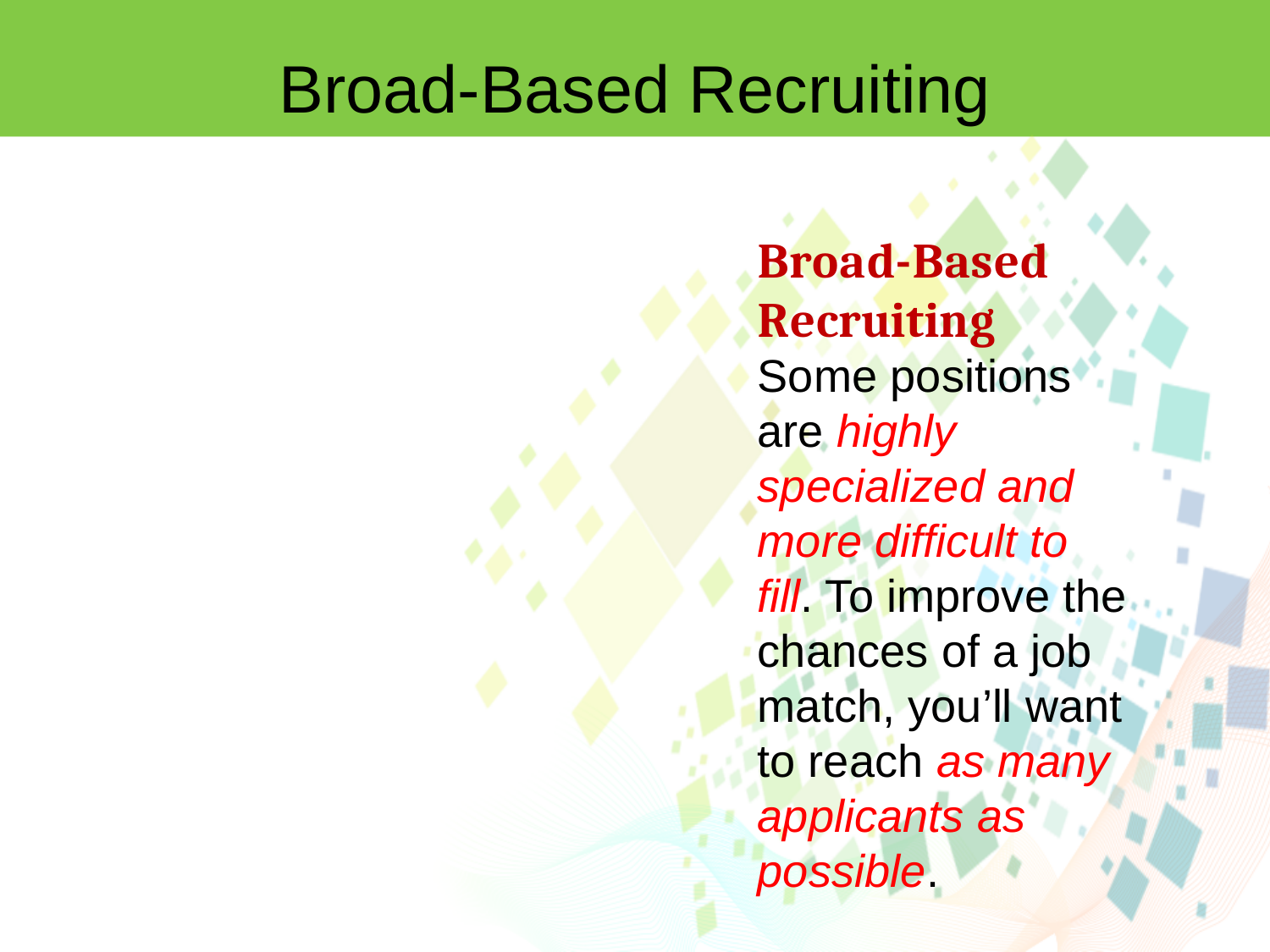

Broad-Based Recruiting
Broad-Based Recruiting
Some positions are highly specialized and more difficult to fill. To improve the
chances of a job match, you’ll want to reach as many applicants as possible.